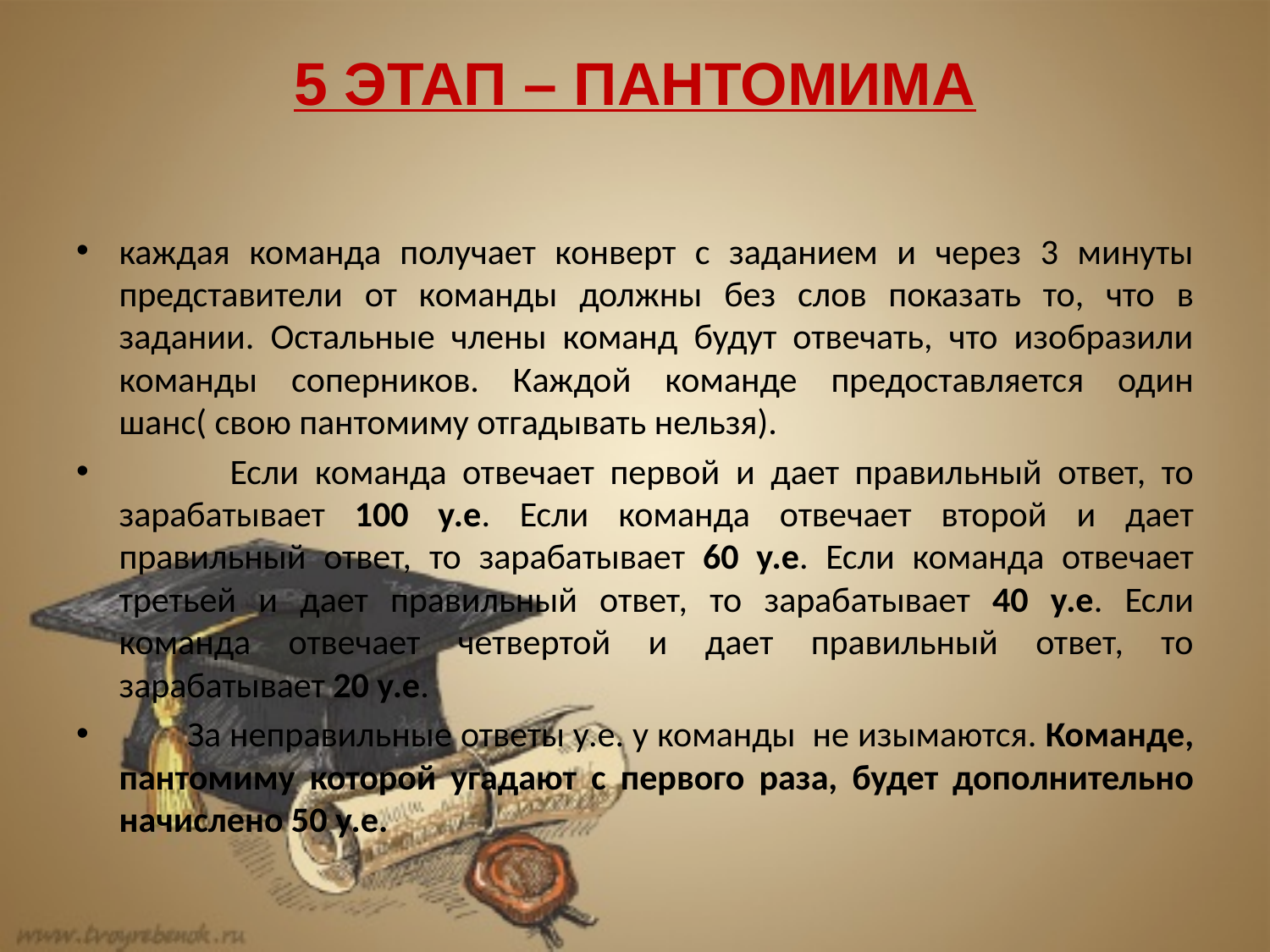

# 5 этап – ПАНТОМИМА
каждая команда получает конверт с заданием и через 3 минуты представители от команды должны без слов показать то, что в задании. Остальные члены команд будут отвечать, что изобразили команды соперников. Каждой команде предоставляется один шанс( свою пантомиму отгадывать нельзя).
       Если команда отвечает первой и дает правильный ответ, то зарабатывает 100 у.е. Если команда отвечает второй и дает правильный ответ, то зарабатывает 60 у.е. Если команда отвечает третьей и дает правильный ответ, то зарабатывает 40 у.е. Если команда отвечает четвертой и дает правильный ответ, то зарабатывает 20 у.е.
        За неправильные ответы у.е. у команды  не изымаются. Команде, пантомиму которой угадают с первого раза, будет дополнительно начислено 50 у.е.